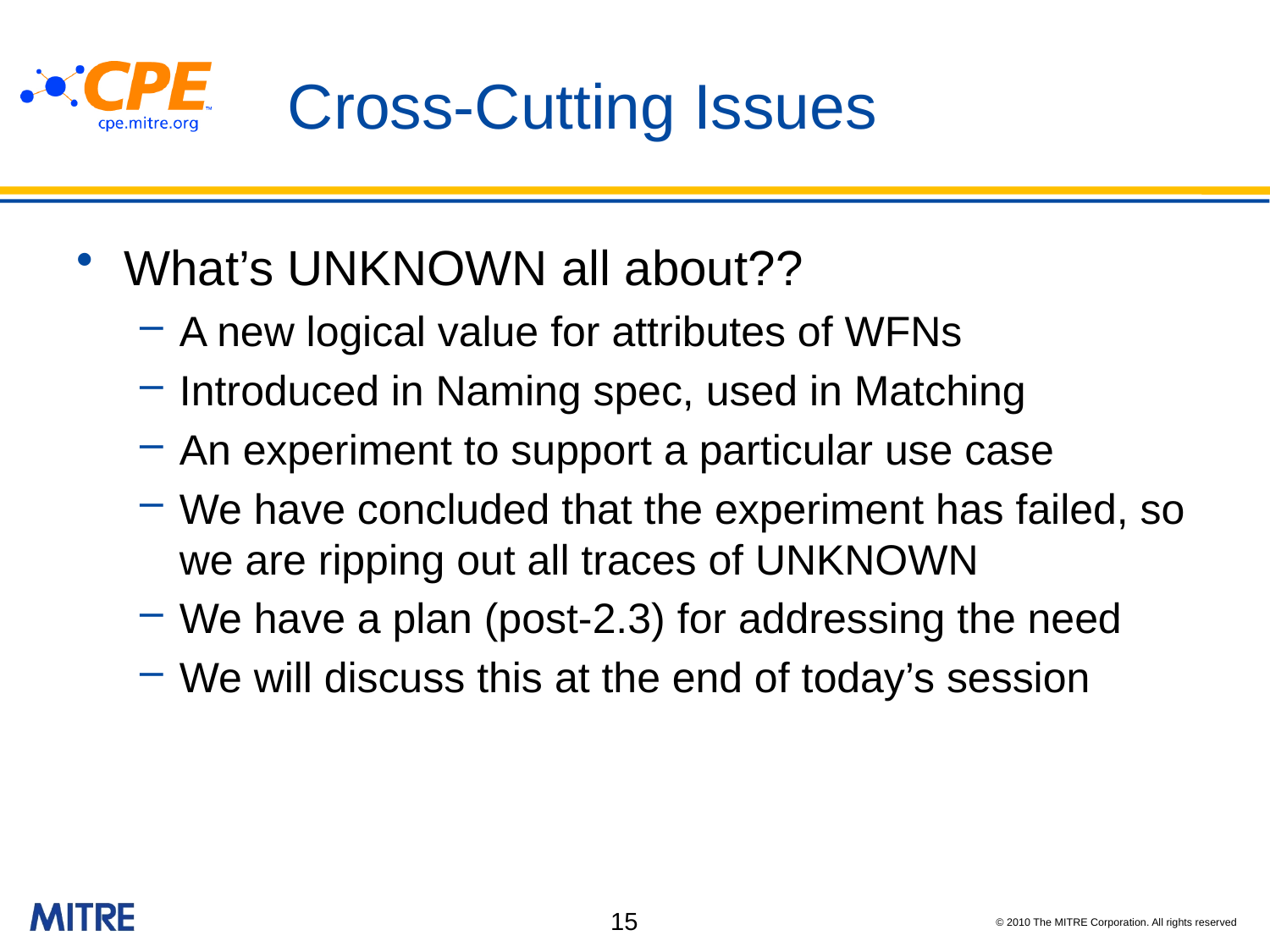

# Cross-Cutting Issues
What’s UNKNOWN all about??
A new logical value for attributes of WFNs
Introduced in Naming spec, used in Matching
An experiment to support a particular use case
We have concluded that the experiment has failed, so we are ripping out all traces of UNKNOWN
We have a plan (post-2.3) for addressing the need
We will discuss this at the end of today’s session
15